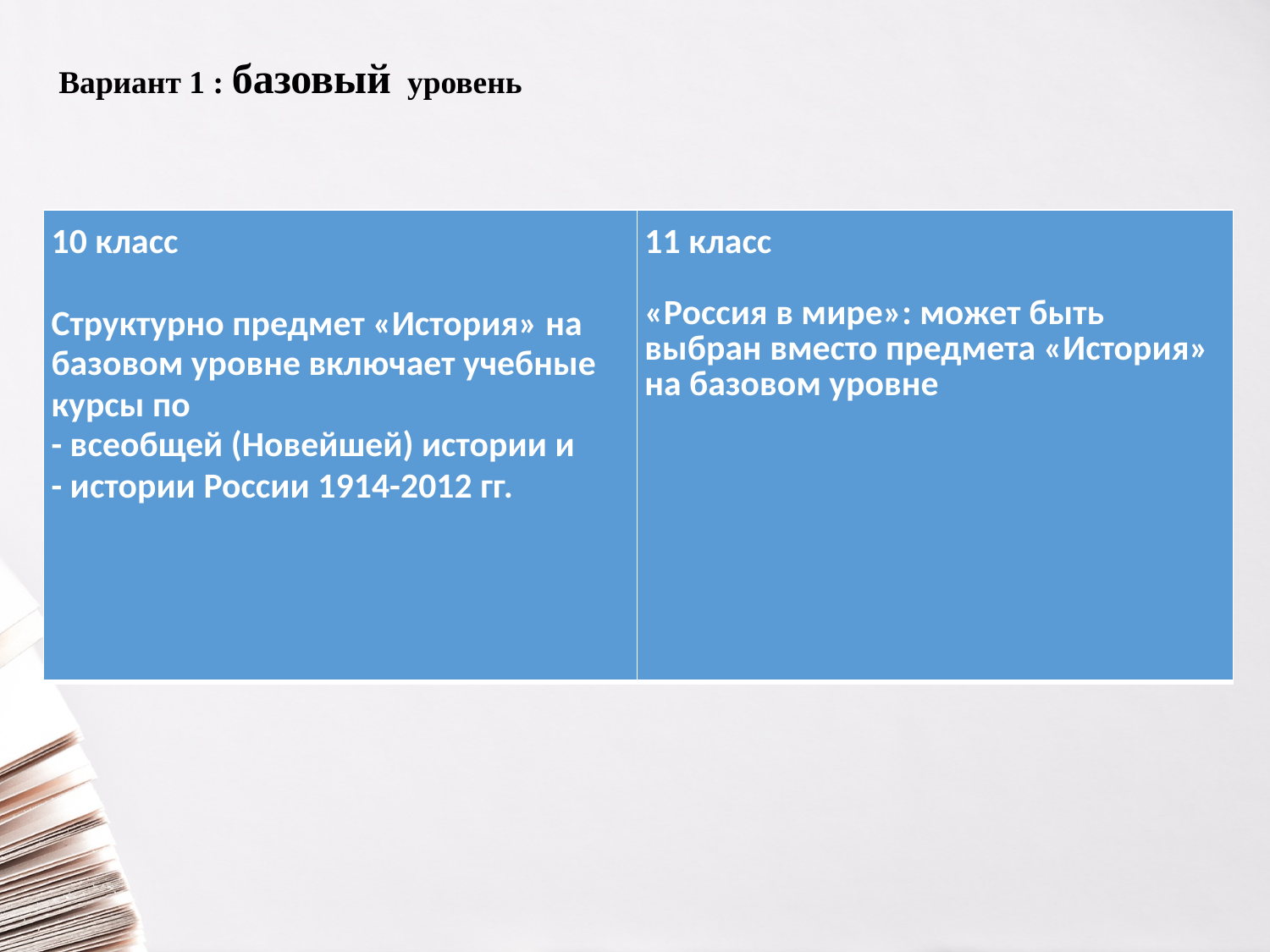

Вариант 1 : базовый  уровень
#
| 10 класс Структурно предмет «История» на базовом уровне включает учебные курсы по - всеобщей (Новейшей) истории и - истории России 1914-2012 гг. | 11 класс «Россия в мире»: может быть выбран вместо предмета «История» на базовом уровне |
| --- | --- |